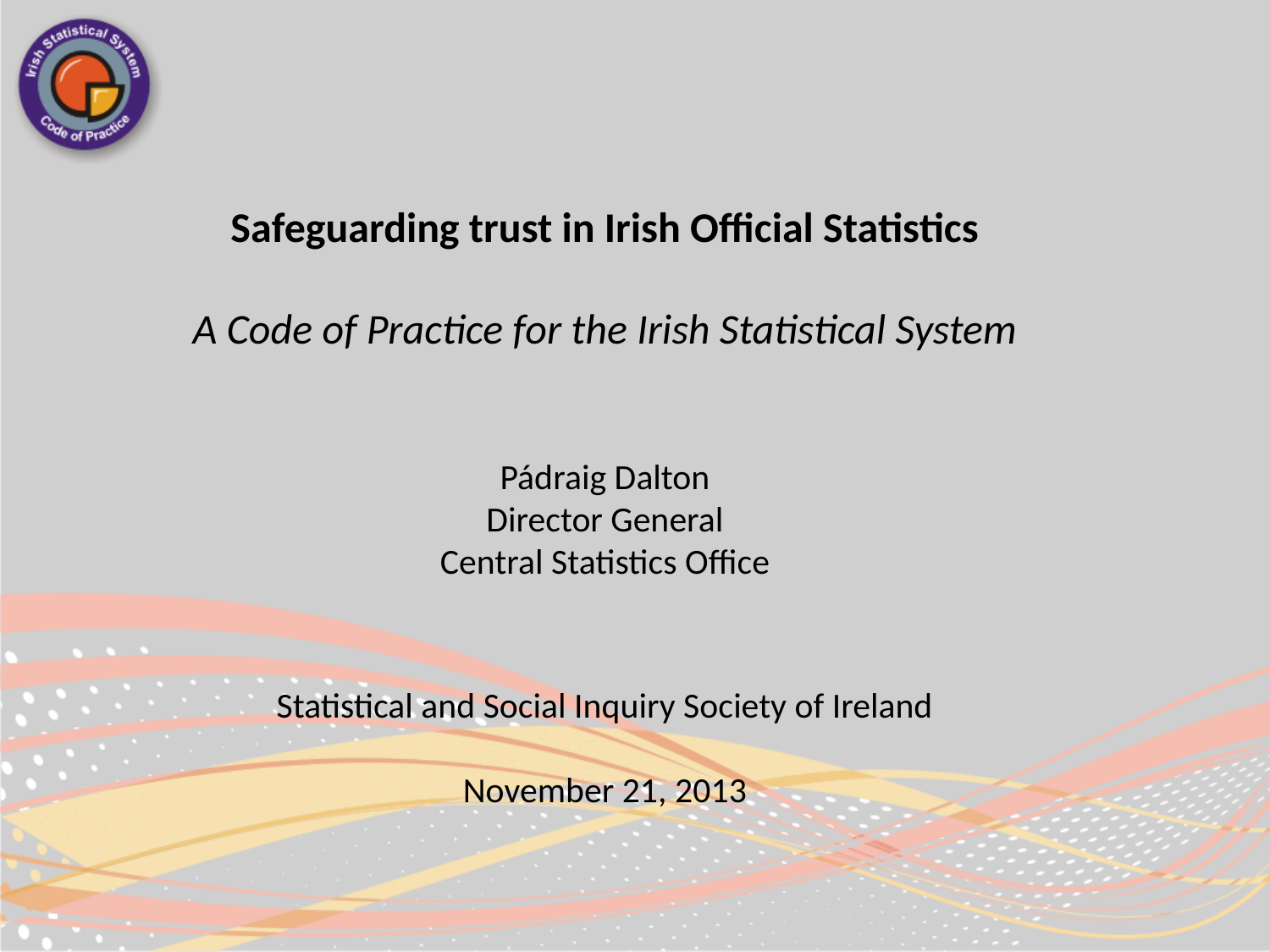

Safeguarding trust in Irish Official Statistics

A Code of Practice for the Irish Statistical System

Pádraig Dalton
Director General
Central Statistics Office

Statistical and Social Inquiry Society of Ireland

November 21, 2013